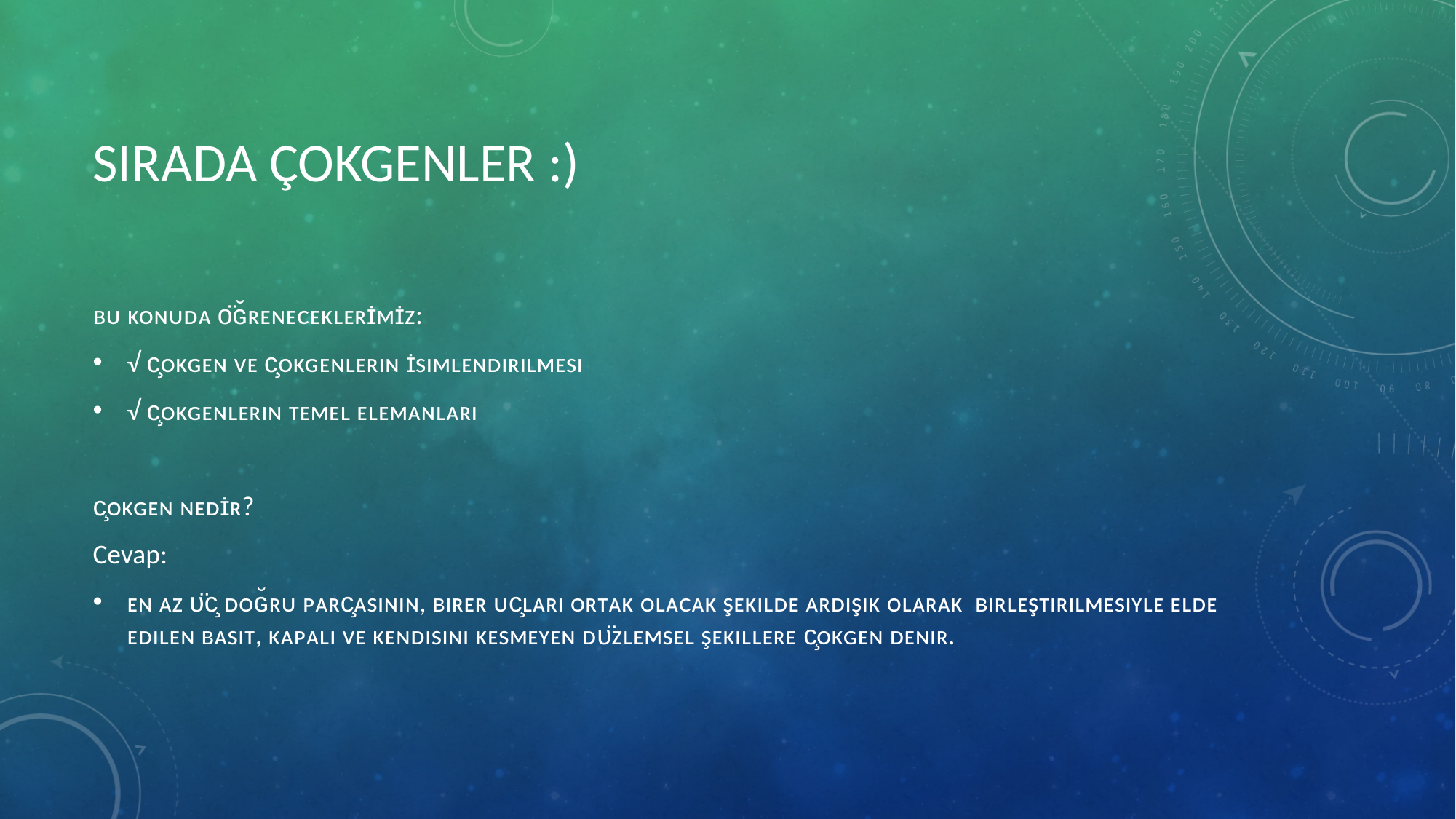

# Sırada çokgenler :)
ʙᴜ ᴋᴏɴᴜᴅᴀ ᴏ̈ɢ̆ʀᴇɴᴇᴄᴇᴋʟᴇʀɪ̇ᴍɪ̇ᴢ:
√ ᴄ̧ᴏᴋɢᴇɴ ᴠᴇ ᴄ̧ᴏᴋɢᴇɴʟᴇʀɪɴ ɪ̇sɪᴍʟᴇɴᴅɪʀɪʟᴍᴇsɪ
√ ᴄ̧ᴏᴋɢᴇɴʟᴇʀɪɴ ᴛᴇᴍᴇʟ ᴇʟᴇᴍᴀɴʟᴀʀı

ᴄ̧ᴏᴋɢᴇɴ ɴᴇᴅɪ̇ʀ?
Cevap:
ᴇɴ ᴀᴢ ᴜ̈ᴄ̧ ᴅᴏɢ̆ʀᴜ ᴘᴀʀᴄ̧ᴀsıɴıɴ, ʙɪʀᴇʀ ᴜᴄ̧ʟᴀʀı ᴏʀᴛᴀᴋ ᴏʟᴀᴄᴀᴋ şᴇᴋɪʟᴅᴇ ᴀʀᴅışıᴋ ᴏʟᴀʀᴀᴋ  ʙɪʀʟᴇşᴛɪʀɪʟᴍᴇsɪʏʟᴇ ᴇʟᴅᴇ ᴇᴅɪʟᴇɴ ʙᴀsɪᴛ, ᴋᴀᴘᴀʟı ᴠᴇ ᴋᴇɴᴅɪsɪɴɪ ᴋᴇsᴍᴇʏᴇɴ ᴅᴜ̈ᴢʟᴇᴍsᴇʟ şᴇᴋɪʟʟᴇʀᴇ ᴄ̧ᴏᴋɢᴇɴ ᴅᴇɴɪʀ.